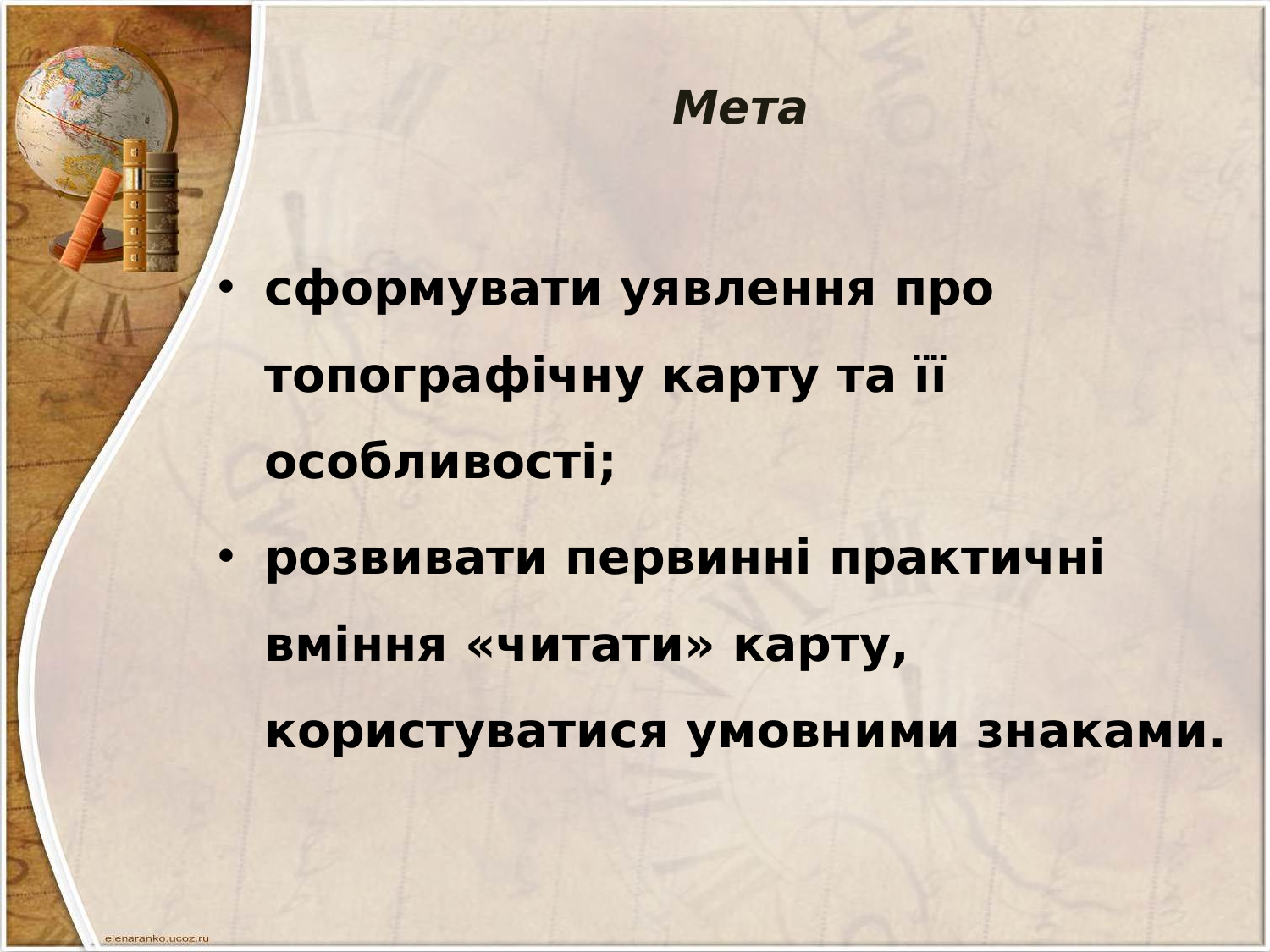

# Мета
сформувати уявлення про топографічну карту та її особливості;
розвивати первинні практичні вміння «читати» карту, користуватися умовними знаками.